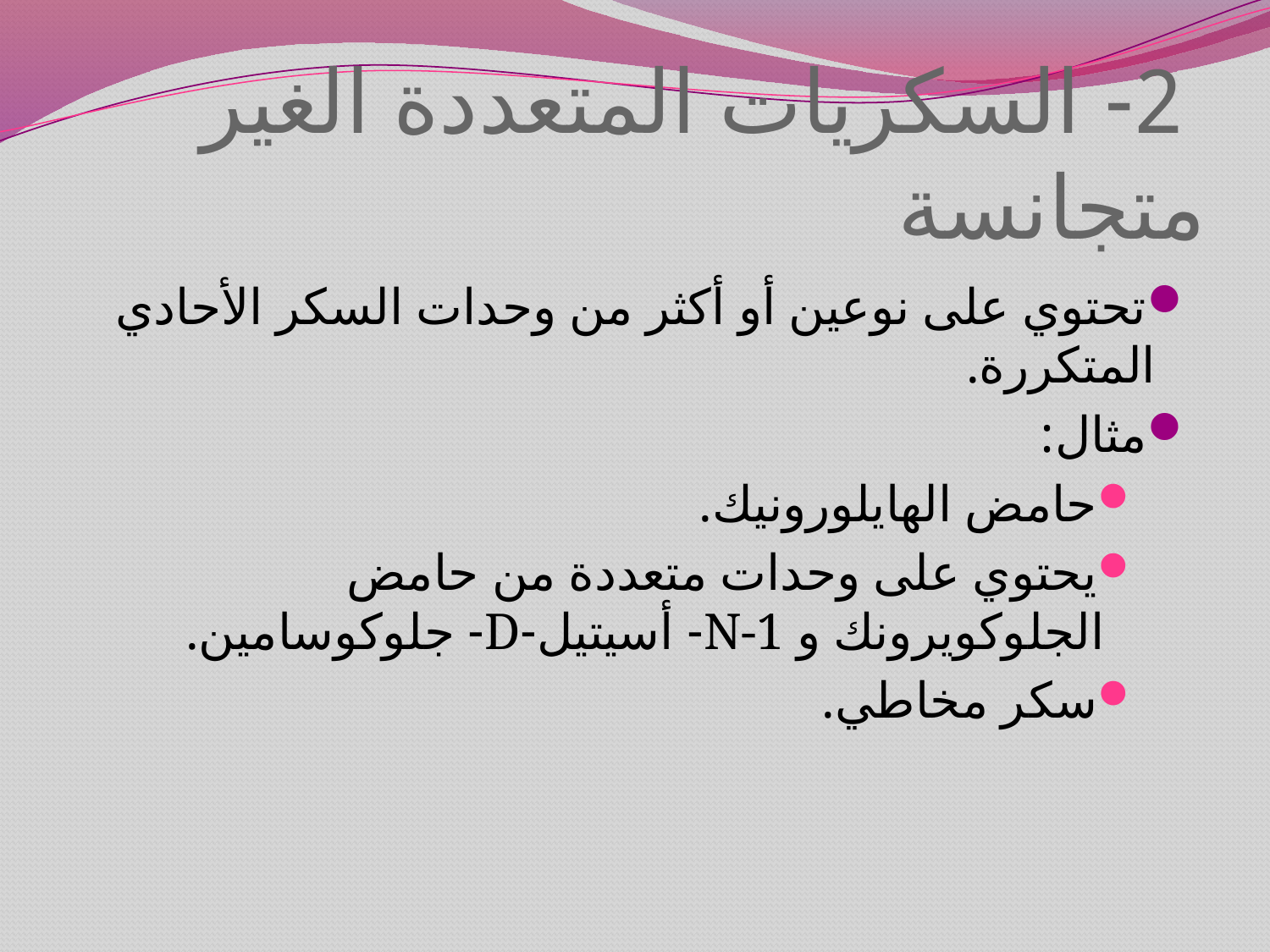

# 2- السكريات المتعددة الغير متجانسة
تحتوي على نوعين أو أكثر من وحدات السكر الأحادي المتكررة.
مثال:
حامض الهايلورونيك.
يحتوي على وحدات متعددة من حامض الجلوكويرونك و N-1- أسيتيل-D- جلوكوسامين.
سكر مخاطي.